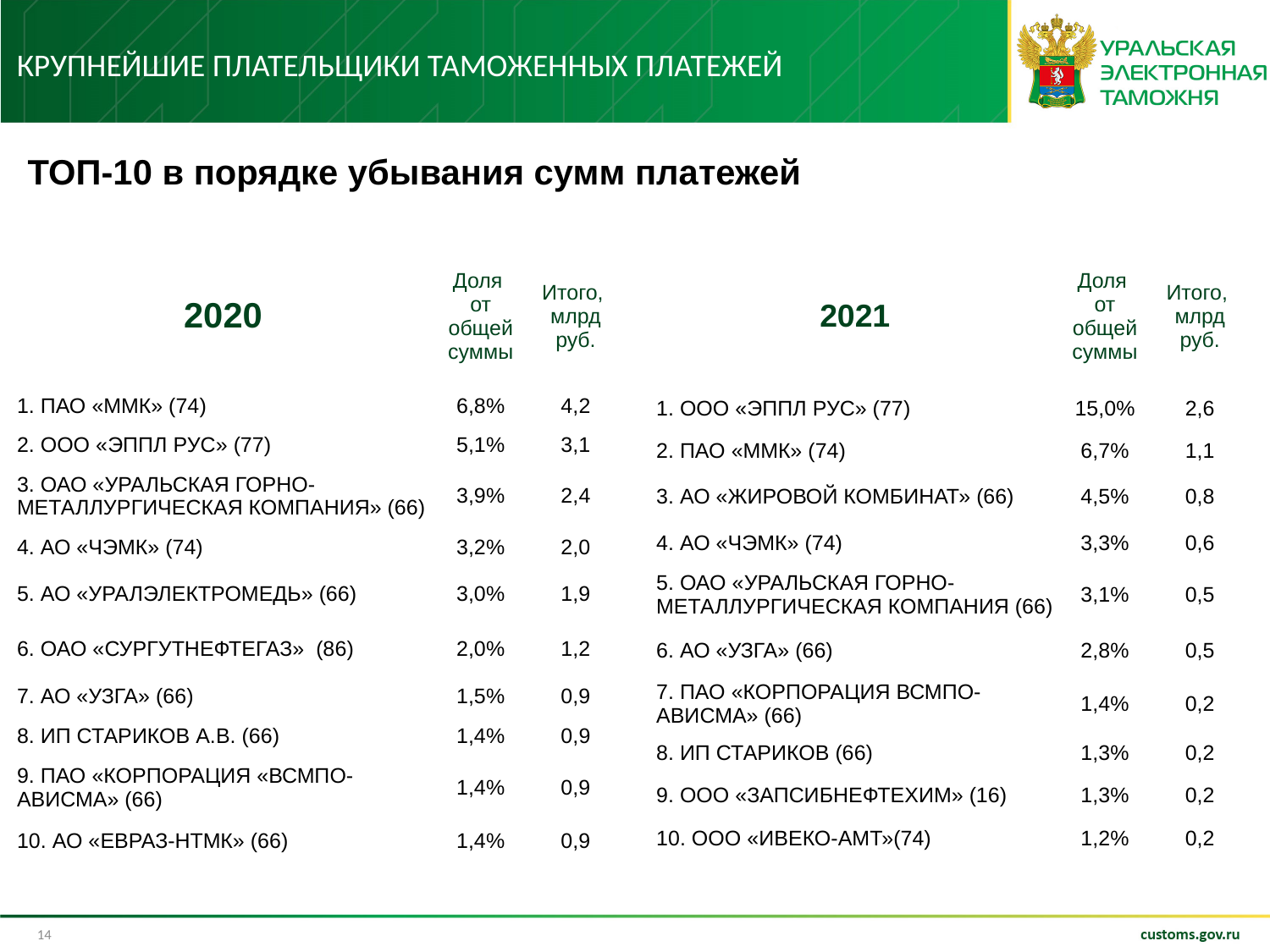

# крупнейшие плательщики таможенных платежей
ТОП-10 в порядке убывания сумм платежей
| 2020 | Доля от общей суммы | Итого, млрд руб. |
| --- | --- | --- |
| 1. ПАО «ММК» (74) | 6,8% | 4,2 |
| 2. ООО «ЭППЛ РУС» (77) | 5,1% | 3,1 |
| 3. ОАО «УРАЛЬСКАЯ ГОРНО-МЕТАЛЛУРГИЧЕСКАЯ КОМПАНИЯ» (66) | 3,9% | 2,4 |
| 4. АО «ЧЭМК» (74) | 3,2% | 2,0 |
| 5. АО «УРАЛЭЛЕКТРОМЕДЬ» (66) | 3,0% | 1,9 |
| 6. ОАО «СУРГУТНЕФТЕГАЗ» (86) | 2,0% | 1,2 |
| 7. АО «УЗГА» (66) | 1,5% | 0,9 |
| 8. ИП СТАРИКОВ А.В. (66) | 1,4% | 0,9 |
| 9. ПАО «КОРПОРАЦИЯ «ВСМПО-АВИСМА» (66) | 1,4% | 0,9 |
| 10. АО «ЕВРАЗ-НТМК» (66) | 1,4% | 0,9 |
| 2021 | Доля от общей суммы | Итого, млрд руб. |
| --- | --- | --- |
| 1. ООО «ЭППЛ РУС» (77) | 15,0% | 2,6 |
| 2. ПАО «ММК» (74) | 6,7% | 1,1 |
| 3. АО «ЖИРОВОЙ КОМБИНАТ» (66) | 4,5% | 0,8 |
| 4. АО «ЧЭМК» (74) | 3,3% | 0,6 |
| 5. ОАО «УРАЛЬСКАЯ ГОРНО-МЕТАЛЛУРГИЧЕСКАЯ КОМПАНИЯ (66) | 3,1% | 0,5 |
| 6. АО «УЗГА» (66) | 2,8% | 0,5 |
| 7. ПАО «КОРПОРАЦИЯ ВСМПО-АВИСМА» (66) | 1,4% | 0,2 |
| 8. ИП СТАРИКОВ (66) | 1,3% | 0,2 |
| 9. ООО «ЗАПСИБНЕФТЕХИМ» (16) | 1,3% | 0,2 |
| 10. ООО «ИВЕКО-АМТ»(74) | 1,2% | 0,2 |
14